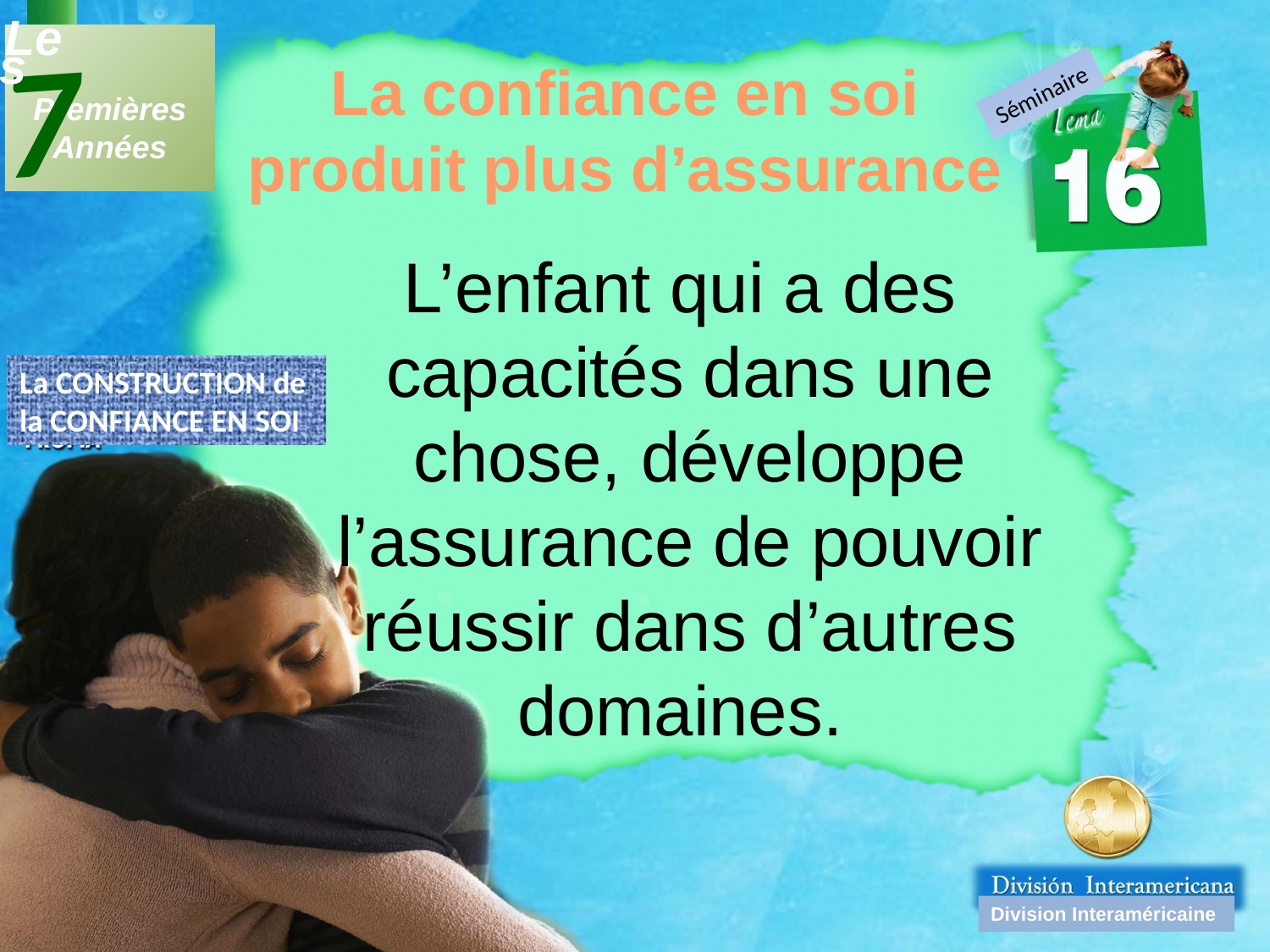

7
Les
         Premières
Années
La confiance en soi produit plus d’assurance
Séminaire
L’enfant qui a des  capacités dans une chose, développe l’assurance de pouvoir réussir dans d’autres domaines.
La CONSTRUCTION de
la CONFIANCE EN SOI
Division Interaméricaine